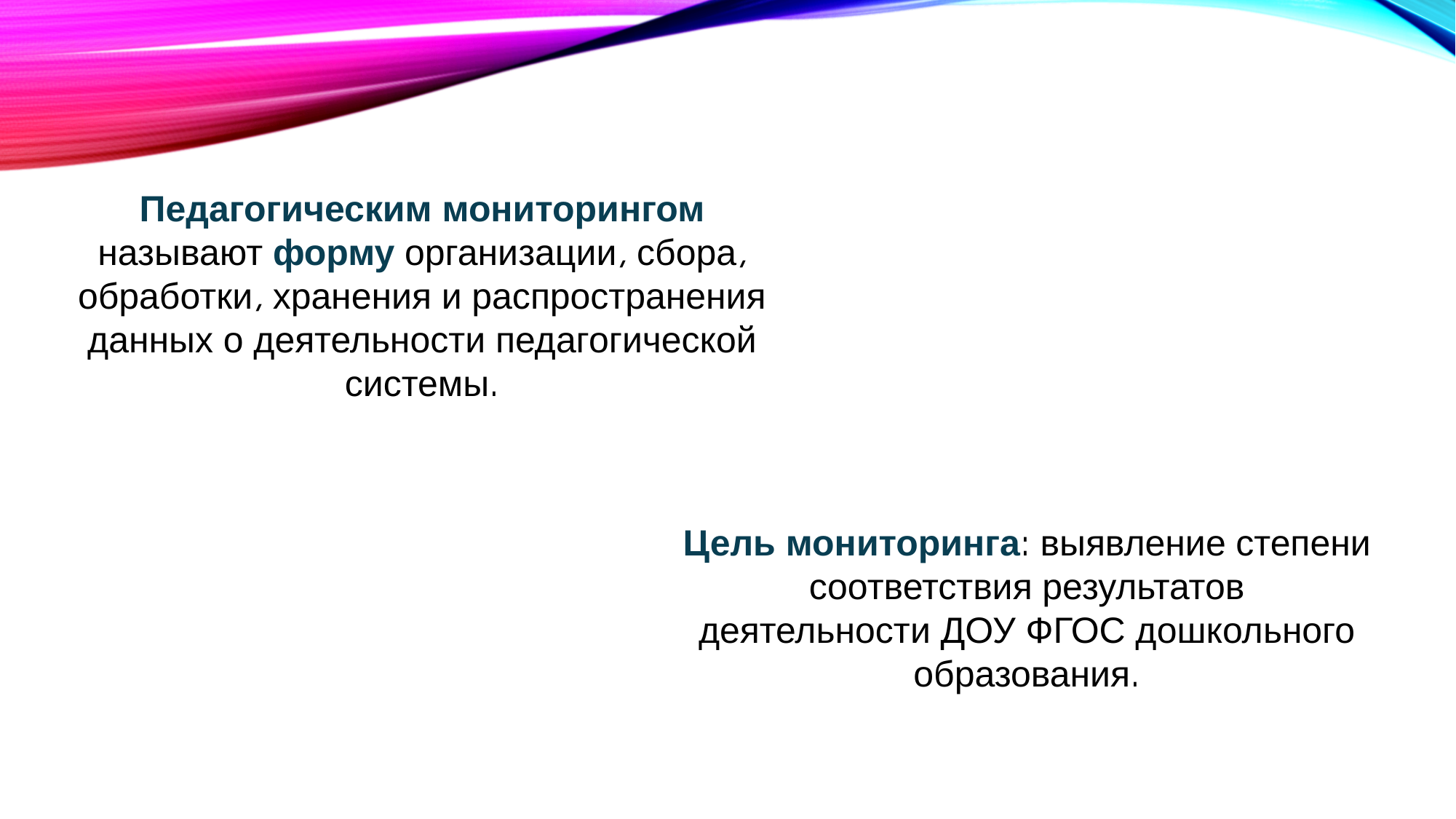

Педагогическим мониторингом называют форму организации, сбора, обработки, хранения и распространения данных о деятельности педагогической системы.
Цель мониторинга: выявление степени соответствия результатов
деятельности ДОУ ФГОС дошкольного образования.